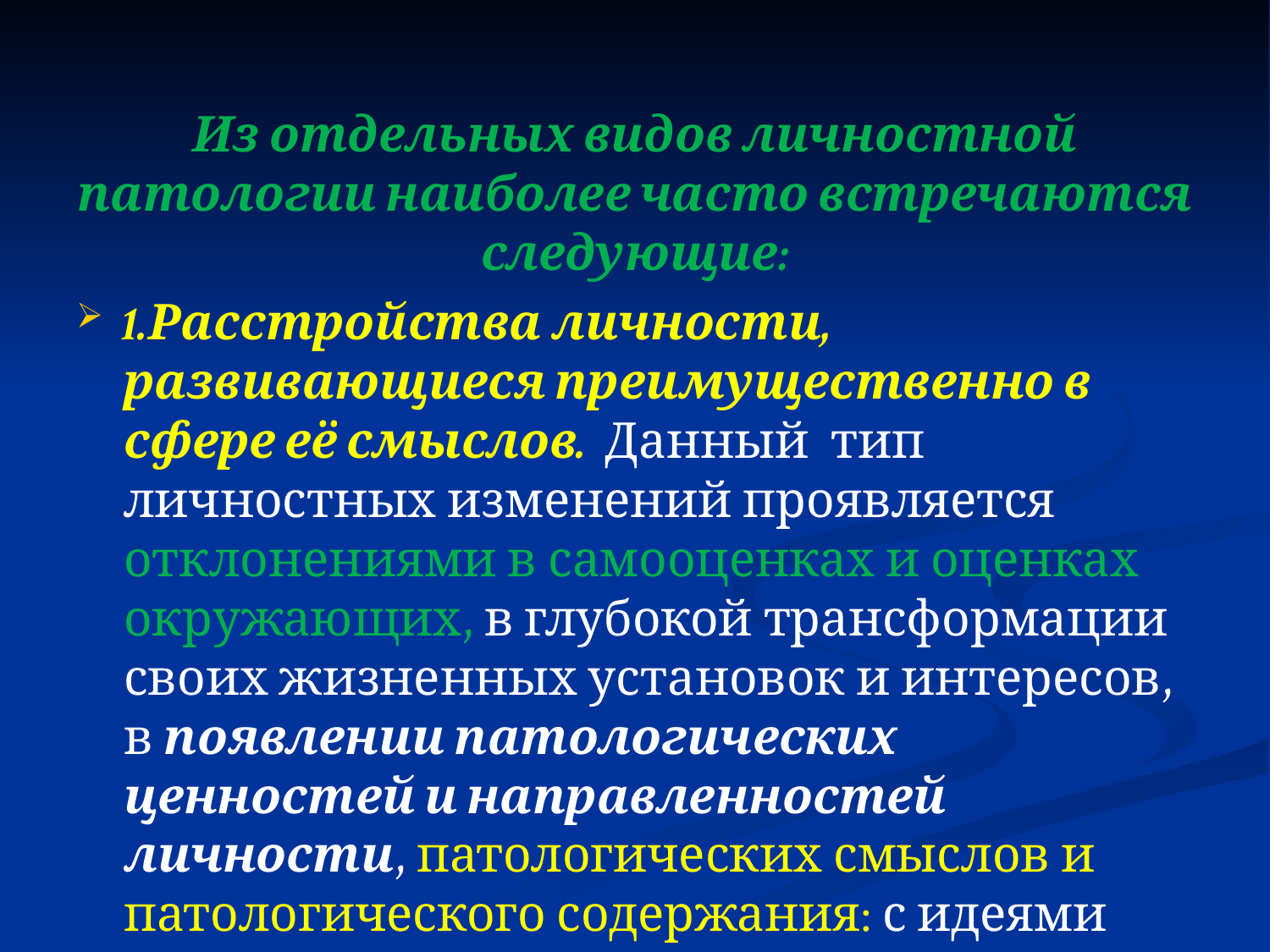

Из отдельных видов личностной патологии наиболее часто встречаются следующие:
1.Расстройства личности, развивающиеся преимущественно в сфере её смыслов.  Данный  тип личностных изменений проявляется отклонениями в самооценках и оценках окружающих, в глубокой трансформации своих жизненных установок и интересов, в появлении патологических ценностей и направленностей личности, патологических смыслов и патологического содержания: с идеями ревности, величия, преследования, изобретения, наличия болезни и т.п.